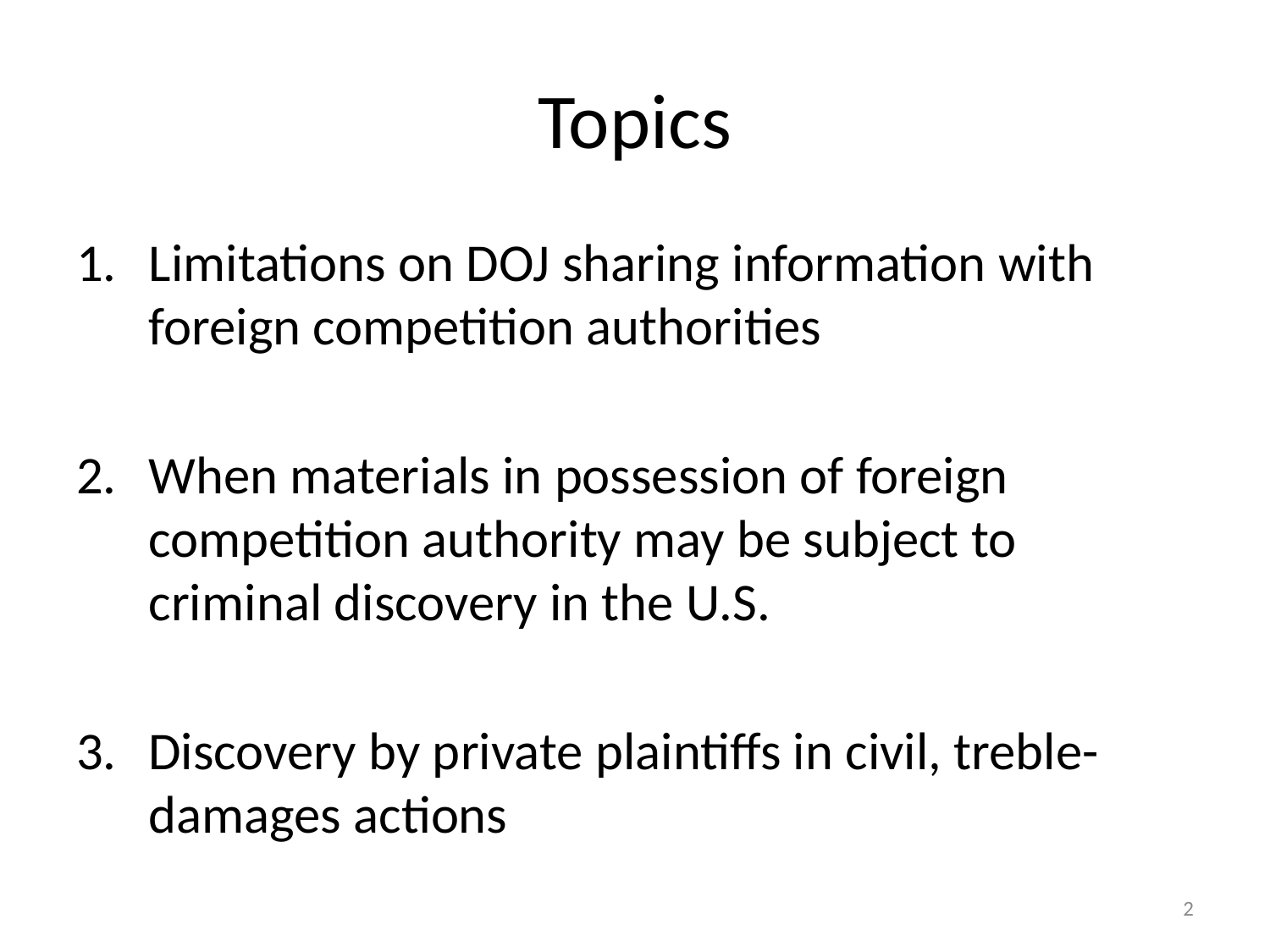

# Topics
Limitations on DOJ sharing information with foreign competition authorities

2.	When materials in possession of foreign competition authority may be subject to criminal discovery in the U.S.

3.	Discovery by private plaintiffs in civil, treble-damages actions
2